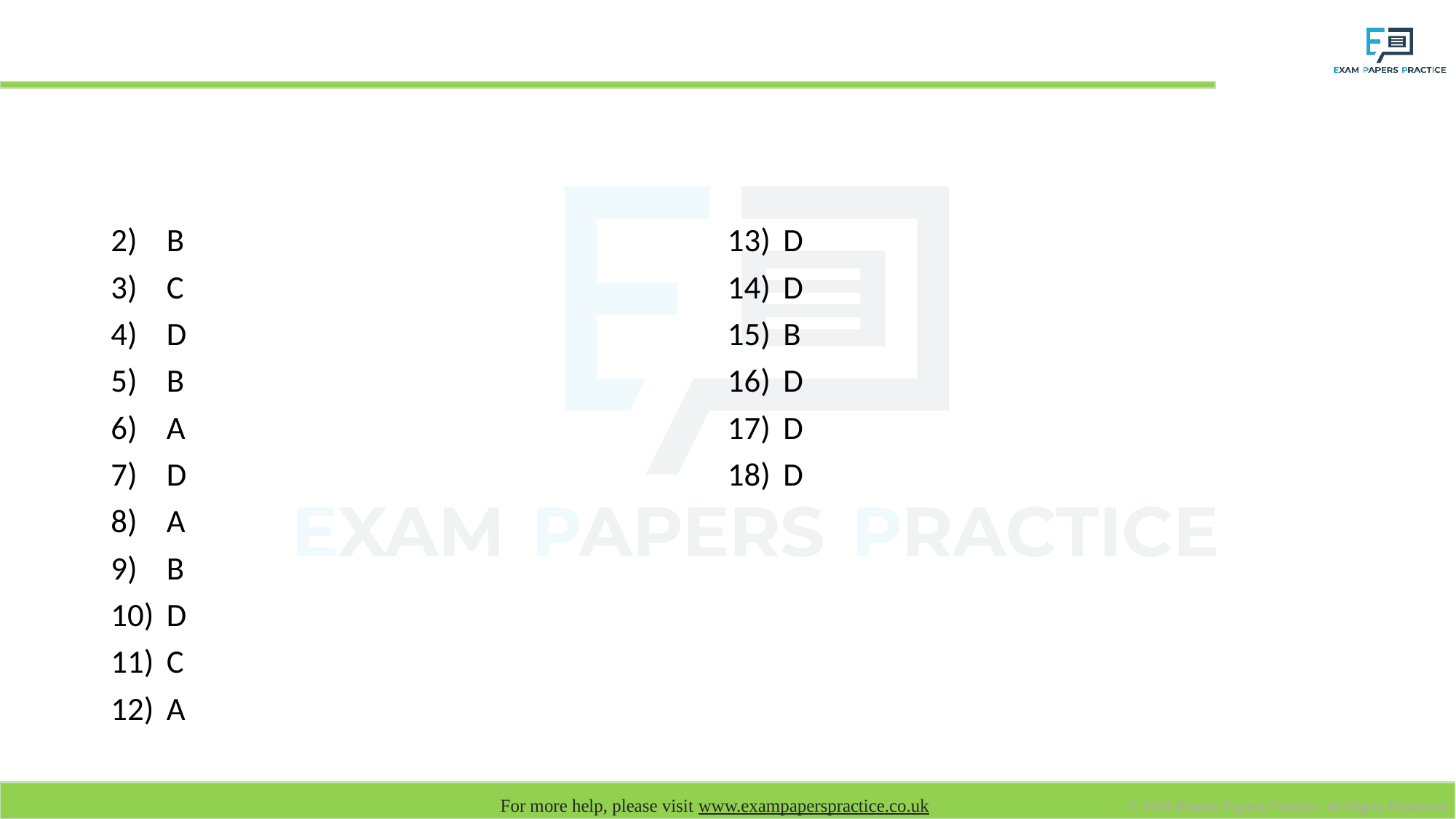

# Answers
B
C
D
B
A
D
A
B
D
C
A
D
D
B
D
D
D